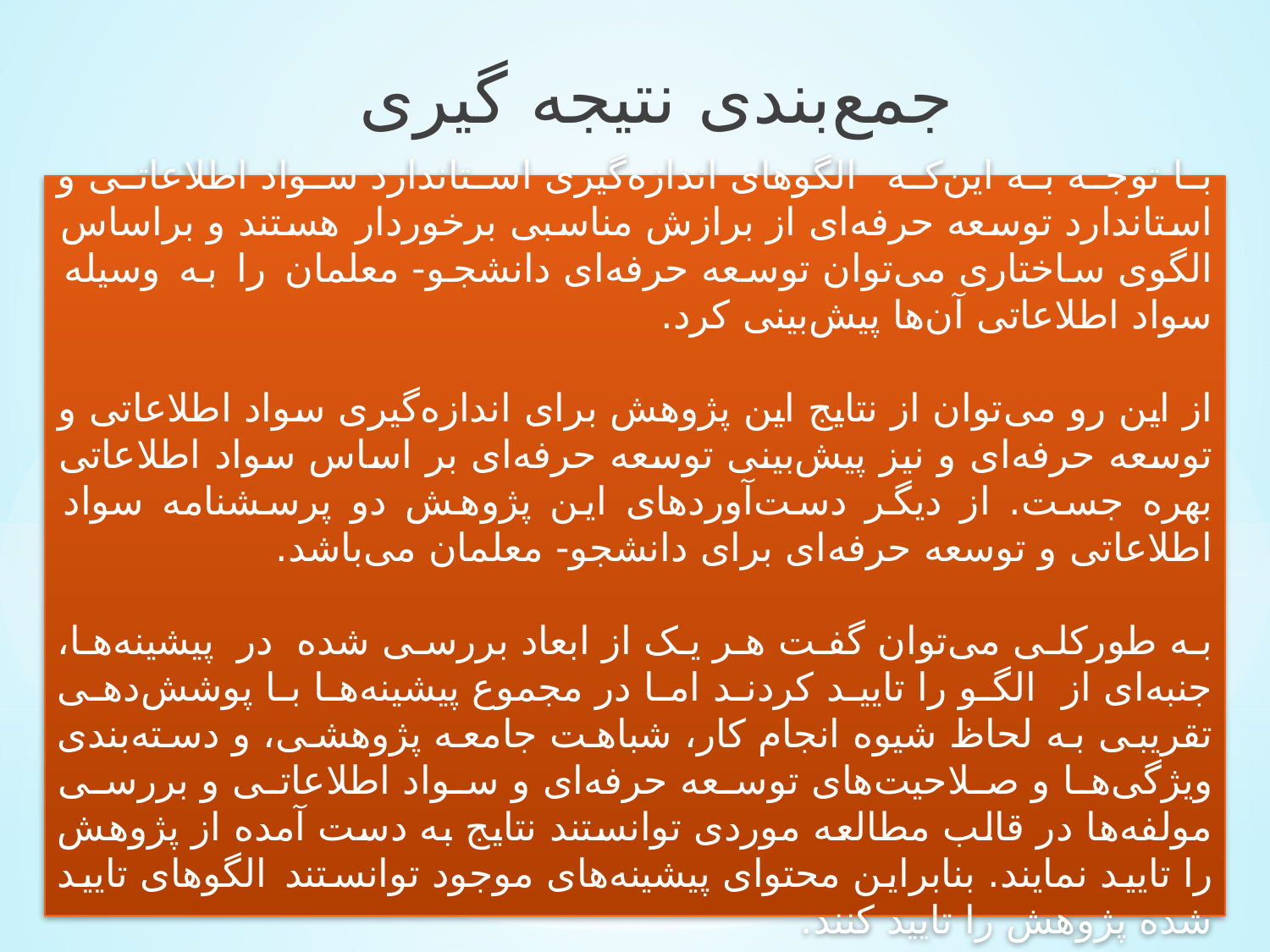

جمع‌بندی نتیجه گیری

با توجه به این‌که الگو‌های اندازه‌گیری استاندارد سواد اطلاعاتی و استاندارد توسعه حرفه‌ای از برازش مناسبی برخوردار هستند و براساس الگوی ساختاری می‌توان توسعه حرفه‌ای دانشجو- معلمان را به وسیله سواد اطلاعاتی آن‌ها پیش‌بینی کرد.

از این رو می‌توان از نتایج این پژوهش برای اندازه‌گیری سواد اطلاعاتی و توسعه حرفه‌ای و نیز پیش‌بینی توسعه حرفه‌ای بر اساس سواد اطلاعاتی بهره جست. از دیگر دست‌آوردهای این پژوهش دو پرسشنامه سواد اطلاعاتی و توسعه حرفه‌ای برای دانشجو- معلمان می‌باشد.

به طورکلی می‌توان گفت هر یک از ابعاد بررسی شده در پیشینه‌ها، جنبه‌ای از الگو را تایید کردند اما در مجموع پیشینه‌ها با پوشش‌دهی تقریبی به لحاظ شیوه انجام کار، شباهت جامعه پژوهشی، و دسته‌بندی ویژگی‌ها و صلاحیت‌های توسعه حرفه‌ای و سواد اطلاعاتی و بررسی مولفه‌ها در قالب مطالعه موردی توانستند نتایج به دست آمده از پژوهش را تایید نمایند. بنابراین محتوای پیشینه‌های موجود توانستند الگو‌های تایید شده پژوهش را تایید کنند.